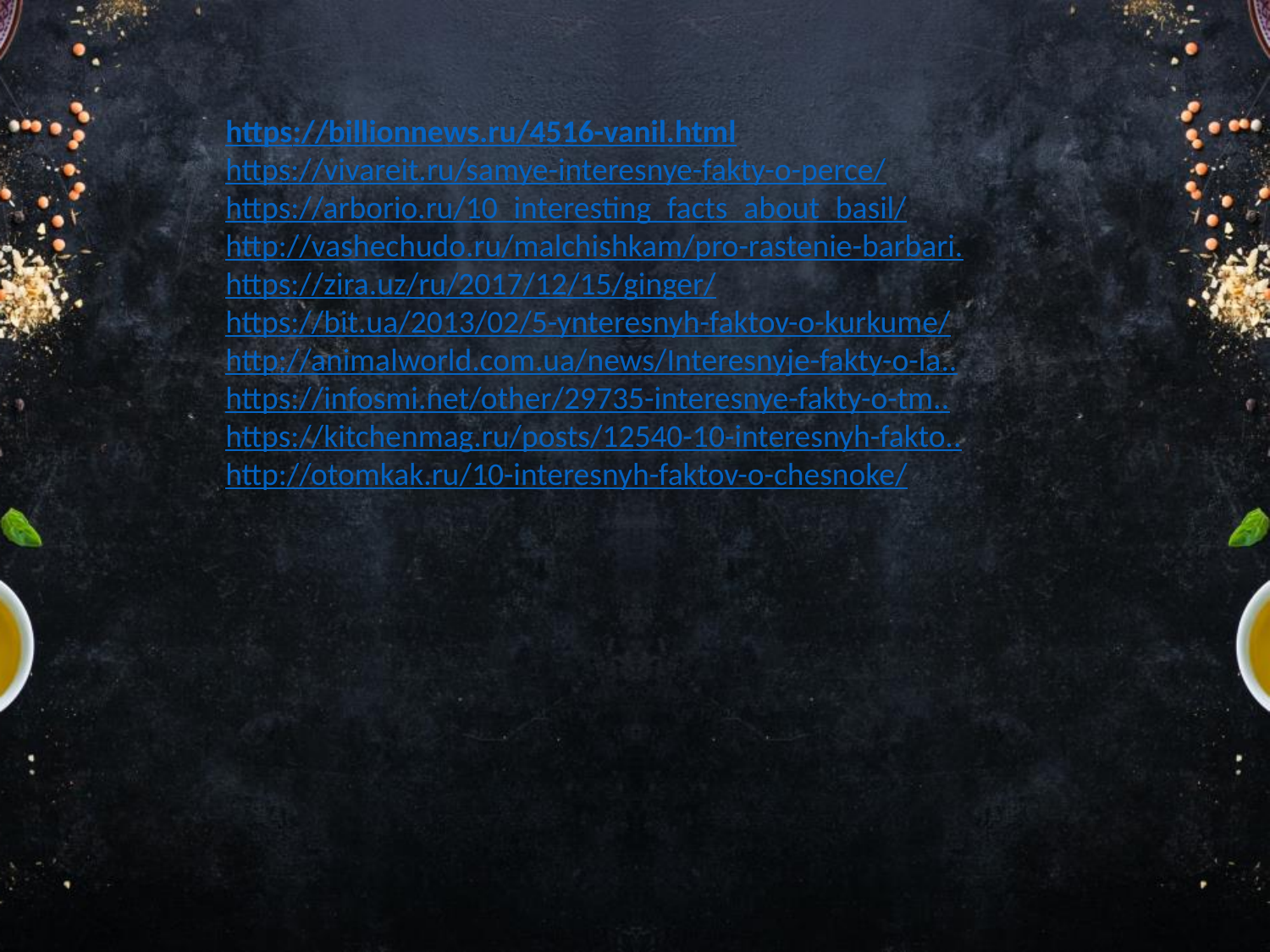

https://billionnews.ru/4516-vanil.html
https://vivareit.ru/samye-interesnye-fakty-o-perce/
https://arborio.ru/10_interesting_facts_about_basil/
http://vashechudo.ru/malchishkam/pro-rastenie-barbari.
https://zira.uz/ru/2017/12/15/ginger/
https://bit.ua/2013/02/5-ynteresnyh-faktov-o-kurkume/
http://animalworld.com.ua/news/Interesnyje-fakty-o-la..
https://infosmi.net/other/29735-interesnye-fakty-o-tm..
https://kitchenmag.ru/posts/12540-10-interesnyh-fakto..
http://otomkak.ru/10-interesnyh-faktov-o-chesnoke/